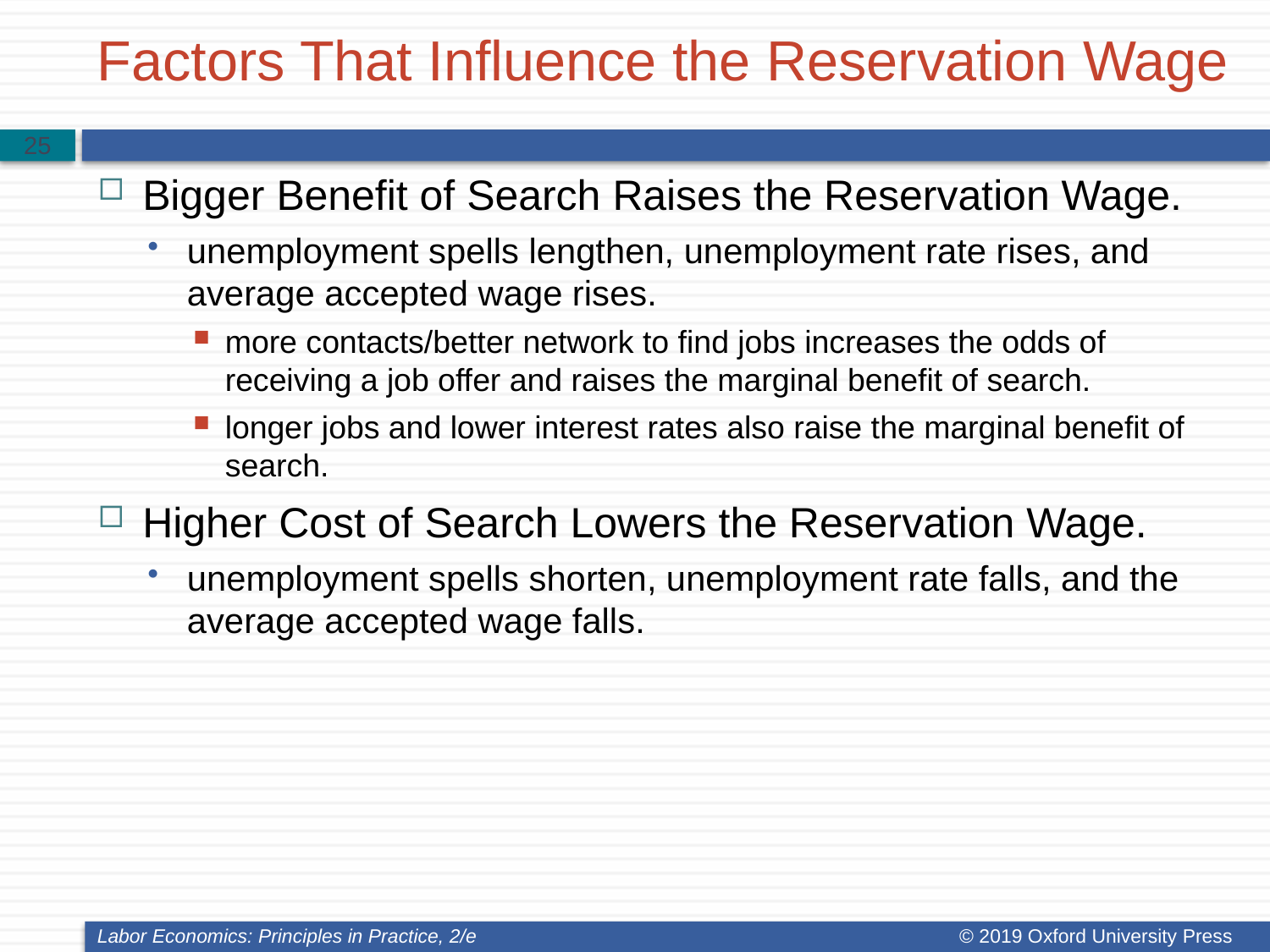

# Factors That Influence the Reservation Wage
25
Bigger Benefit of Search Raises the Reservation Wage.
unemployment spells lengthen, unemployment rate rises, and average accepted wage rises.
more contacts/better network to find jobs increases the odds of receiving a job offer and raises the marginal benefit of search.
longer jobs and lower interest rates also raise the marginal benefit of search.
Higher Cost of Search Lowers the Reservation Wage.
unemployment spells shorten, unemployment rate falls, and the average accepted wage falls.
Labor Economics: Principles in Practice, 2/e
© 2019 Oxford University Press